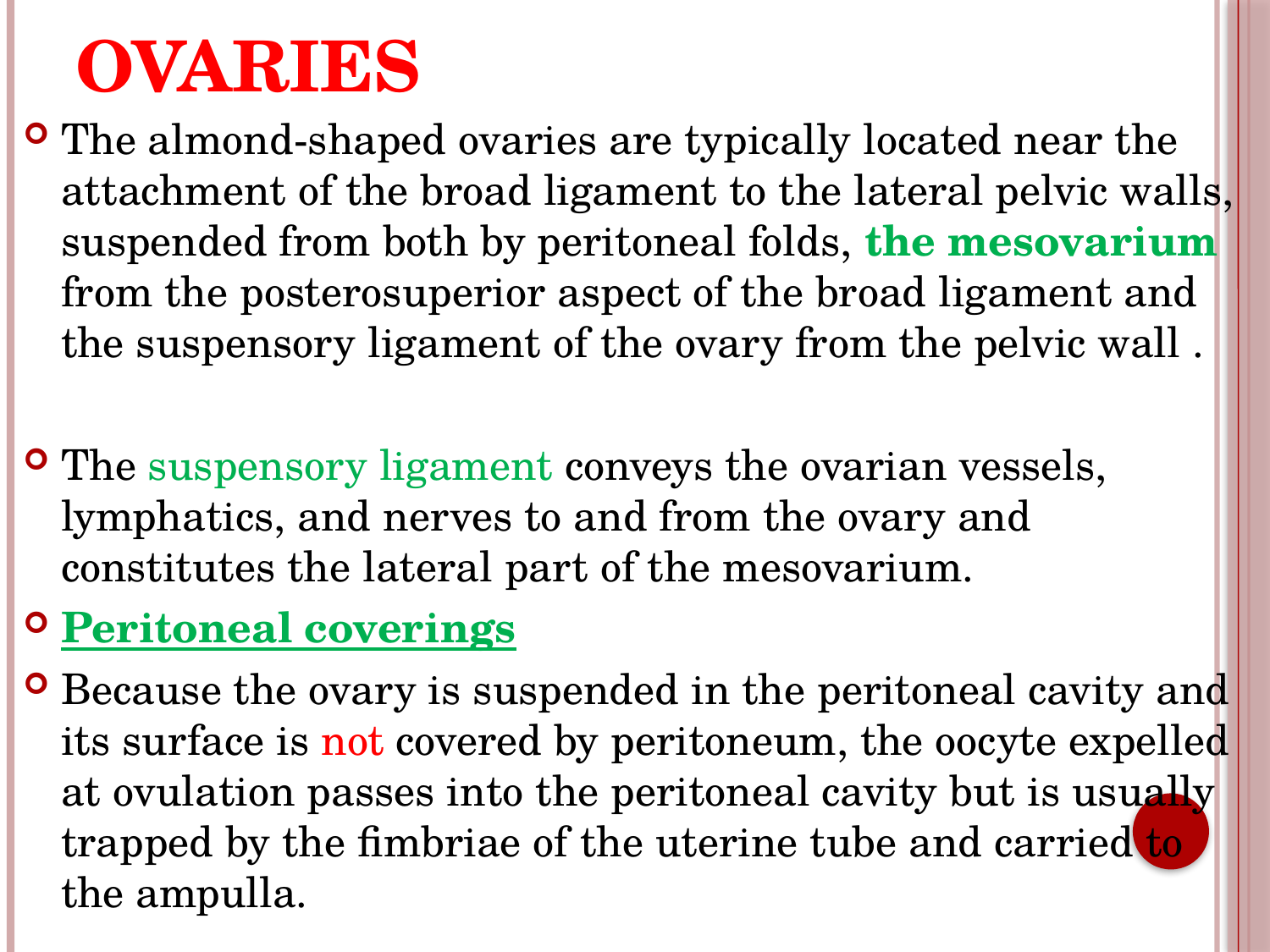

# Ovaries
The almond-shaped ovaries are typically located near the attachment of the broad ligament to the lateral pelvic walls, suspended from both by peritoneal folds, the mesovarium from the posterosuperior aspect of the broad ligament and the suspensory ligament of the ovary from the pelvic wall .

The suspensory ligament conveys the ovarian vessels, lymphatics, and nerves to and from the ovary and constitutes the lateral part of the mesovarium.
Peritoneal coverings
Because the ovary is suspended in the peritoneal cavity and its surface is not covered by peritoneum, the oocyte expelled at ovulation passes into the peritoneal cavity but is usually trapped by the fimbriae of the uterine tube and carried to the ampulla.